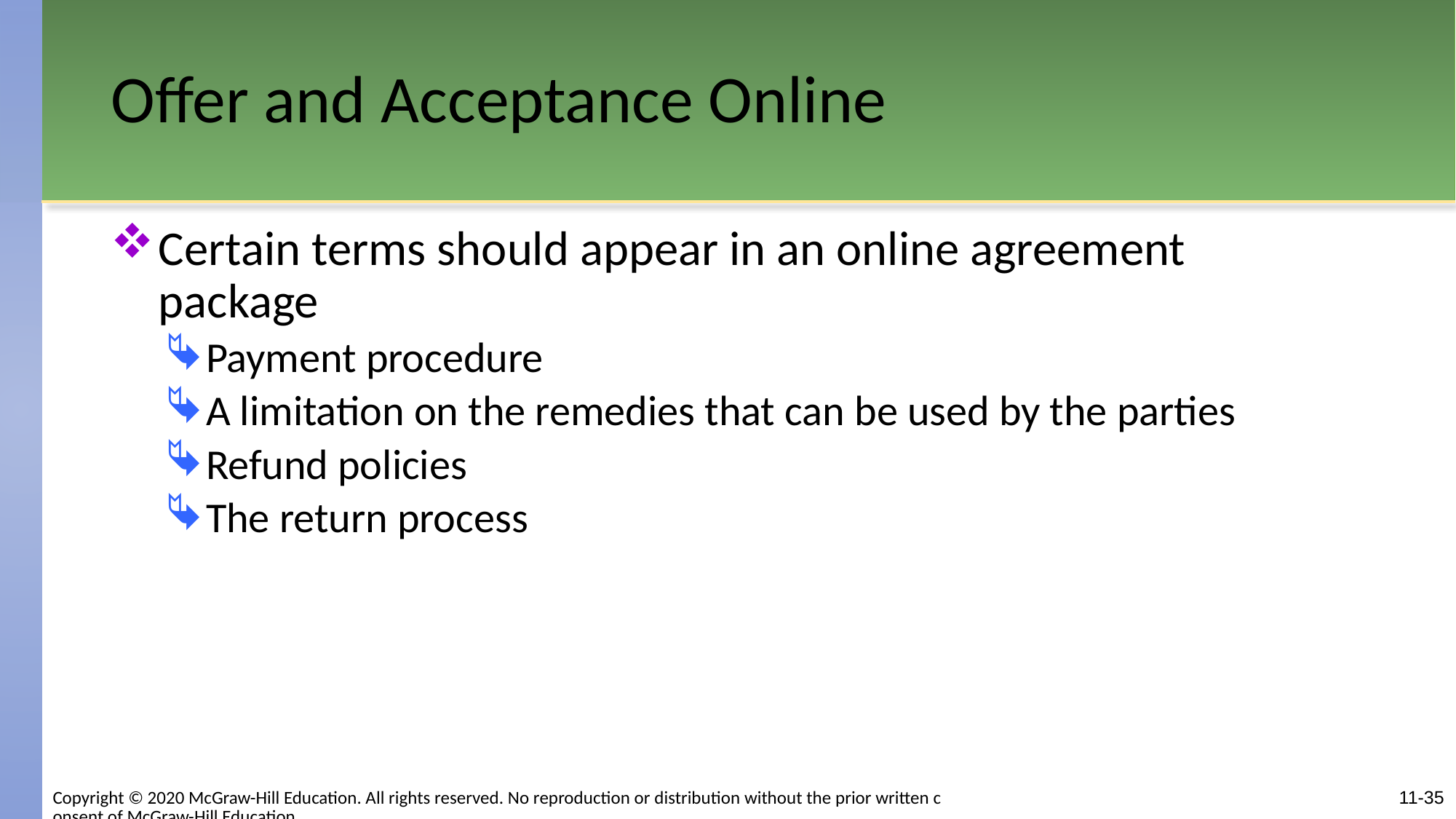

# Offer and Acceptance Online
Certain terms should appear in an online agreement package
Payment procedure
A limitation on the remedies that can be used by the parties
Refund policies
The return process
11-35
Copyright © 2020 McGraw-Hill Education. All rights reserved. No reproduction or distribution without the prior written consent of McGraw-Hill Education.